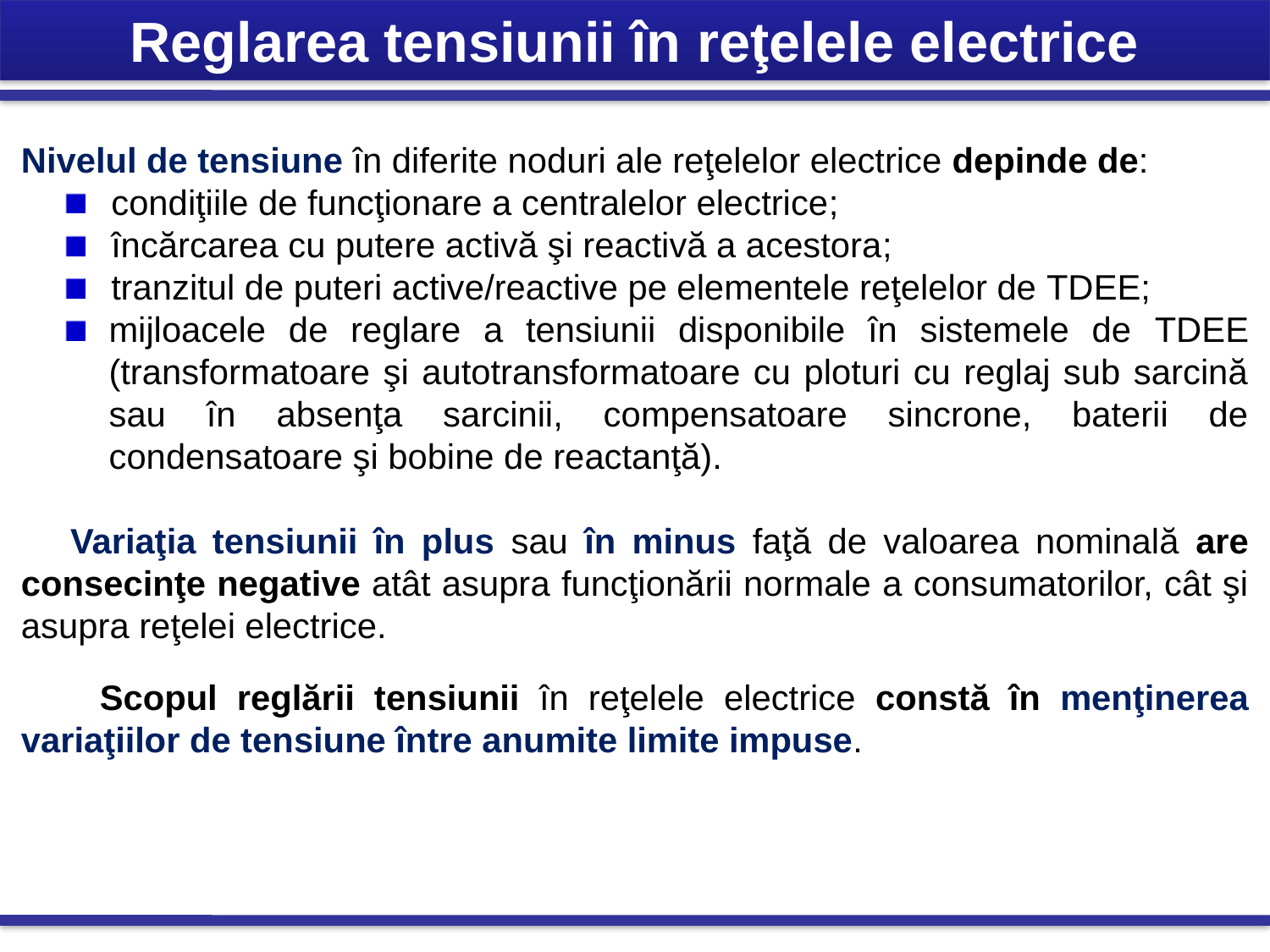

Reglarea tensiunii în reţelele electrice

Nivelul de tensiune în diferite noduri ale reţelelor electrice depinde de:
 condiţiile de funcţionare a centralelor electrice;
 încărcarea cu putere activă şi reactivă a acestora;
 tranzitul de puteri active/reactive pe elementele reţelelor de TDEE;
mijloacele de reglare a tensiunii disponibile în sistemele de TDEE (transformatoare şi autotransformatoare cu ploturi cu reglaj sub sarcină sau în absenţa sarcinii, compensatoare sincrone, baterii de condensatoare şi bobine de reactanţă).

   Variaţia tensiunii în plus sau în minus faţă de valoarea nominală are consecinţe negative atât asupra funcţionării normale a consumatorilor, cât şi asupra reţelei electrice.

    Scopul reglării tensiunii în reţelele electrice constă în menţinerea variaţiilor de tensiune între anumite limite impuse.